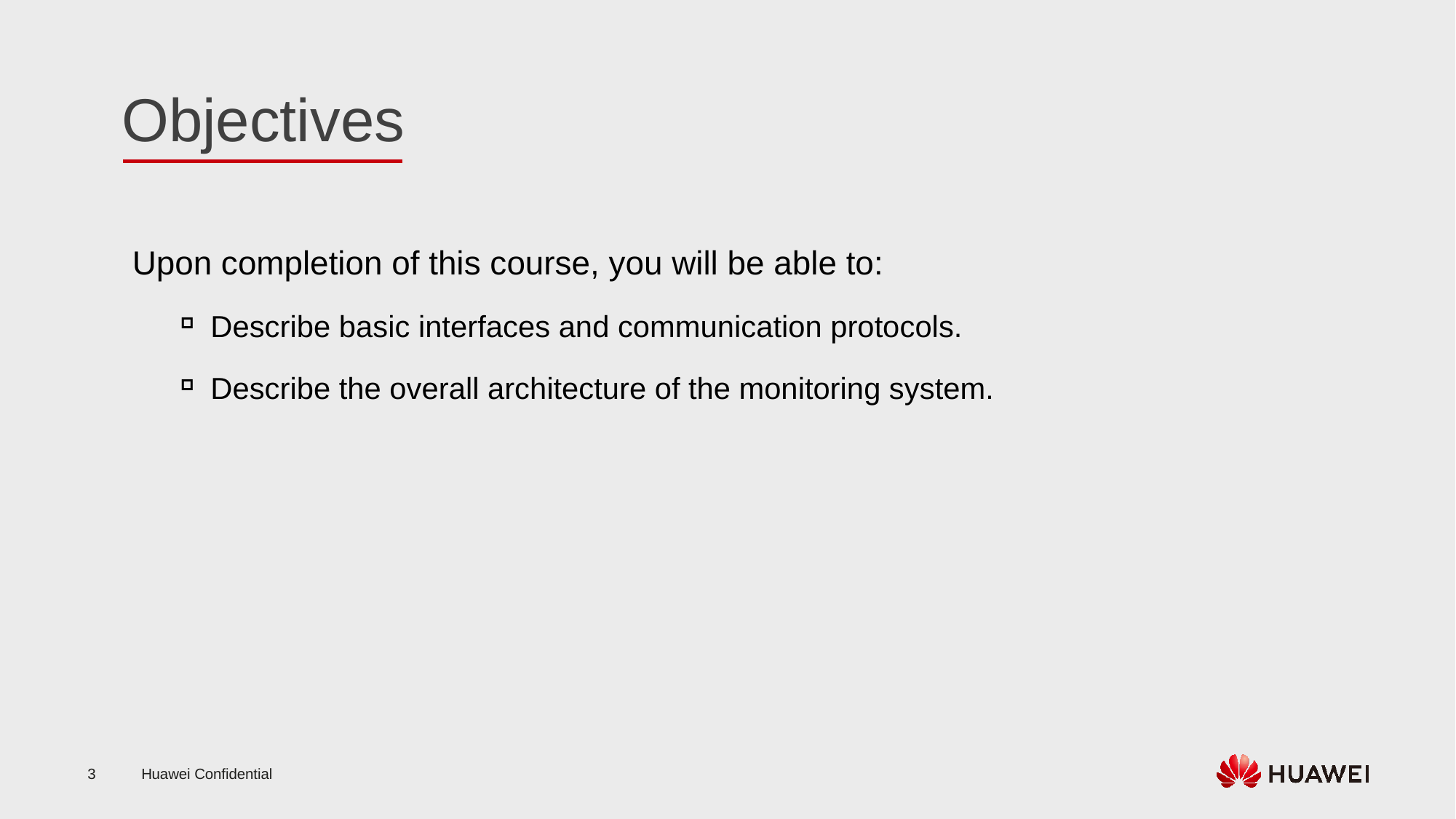

Upon completion of this course, you will be able to:
Describe basic interfaces and communication protocols.
Describe the overall architecture of the monitoring system.